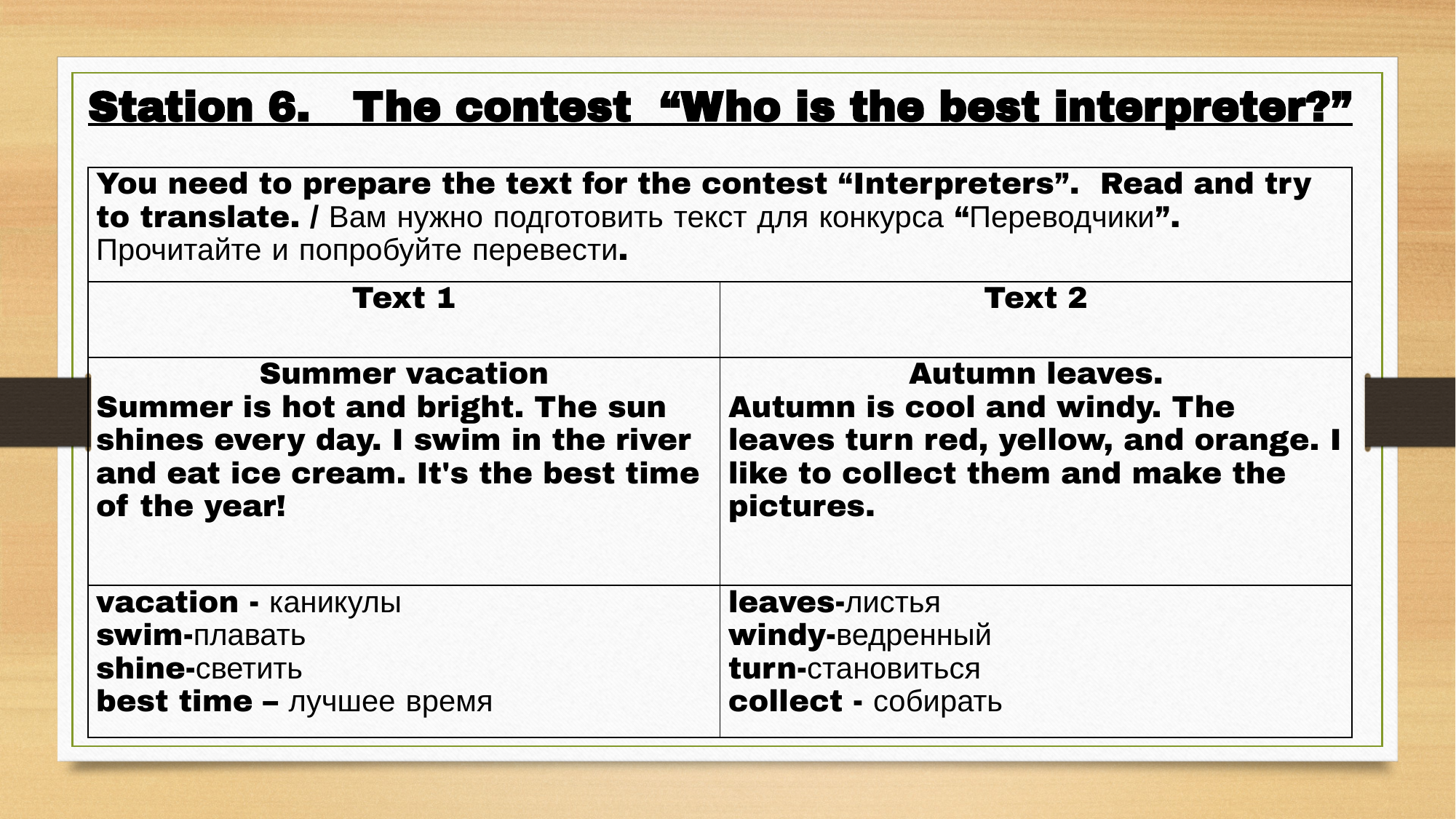

Station 6.   The contest  “Who is the best interpreter?”
| You need to prepare the text for the contest “Interpreters”. Read and try to translate. / Вам нужно подготовить текст для конкурса “Переводчики”. Прочитайте и попробуйте перевести. |  |
| --- | --- |
| Text 1 | Text 2 |
| Summer vacation Summer is hot and bright. The sun shines every day. I swim in the river and eat ice cream. It's the best time of the year! | Autumn leaves. Autumn is cool and windy. The leaves turn red, yellow, and orange. I like to collect them and make the pictures. |
| vacation - каникулы swim-плавать shine-светить best time – лучшее время | leaves-листья windy-ведренный turn-становиться collect - собирать |